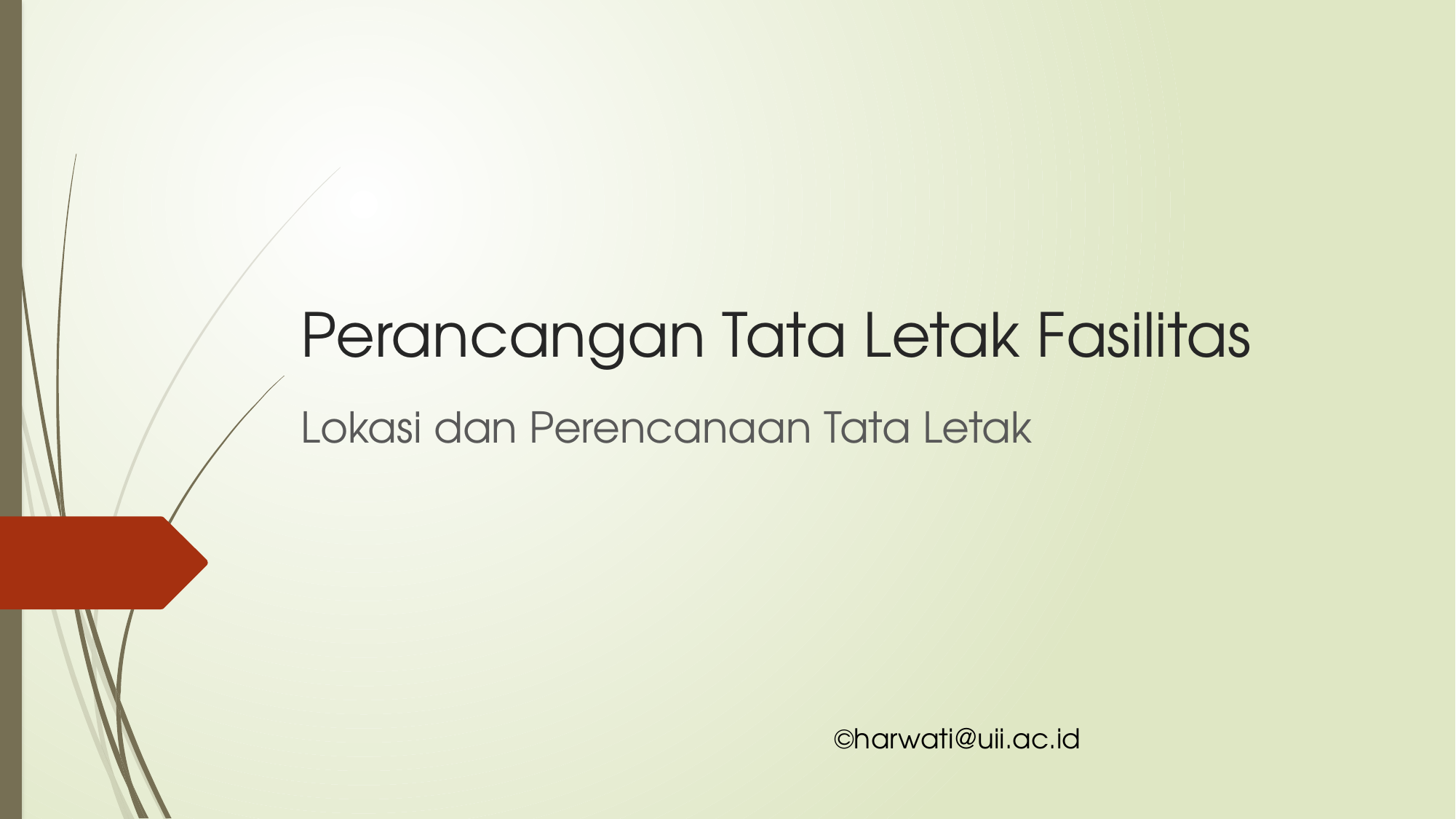

# Perancangan Tata Letak Fasilitas
Lokasi dan Perencanaan Tata Letak

©harwati@uii.ac.id